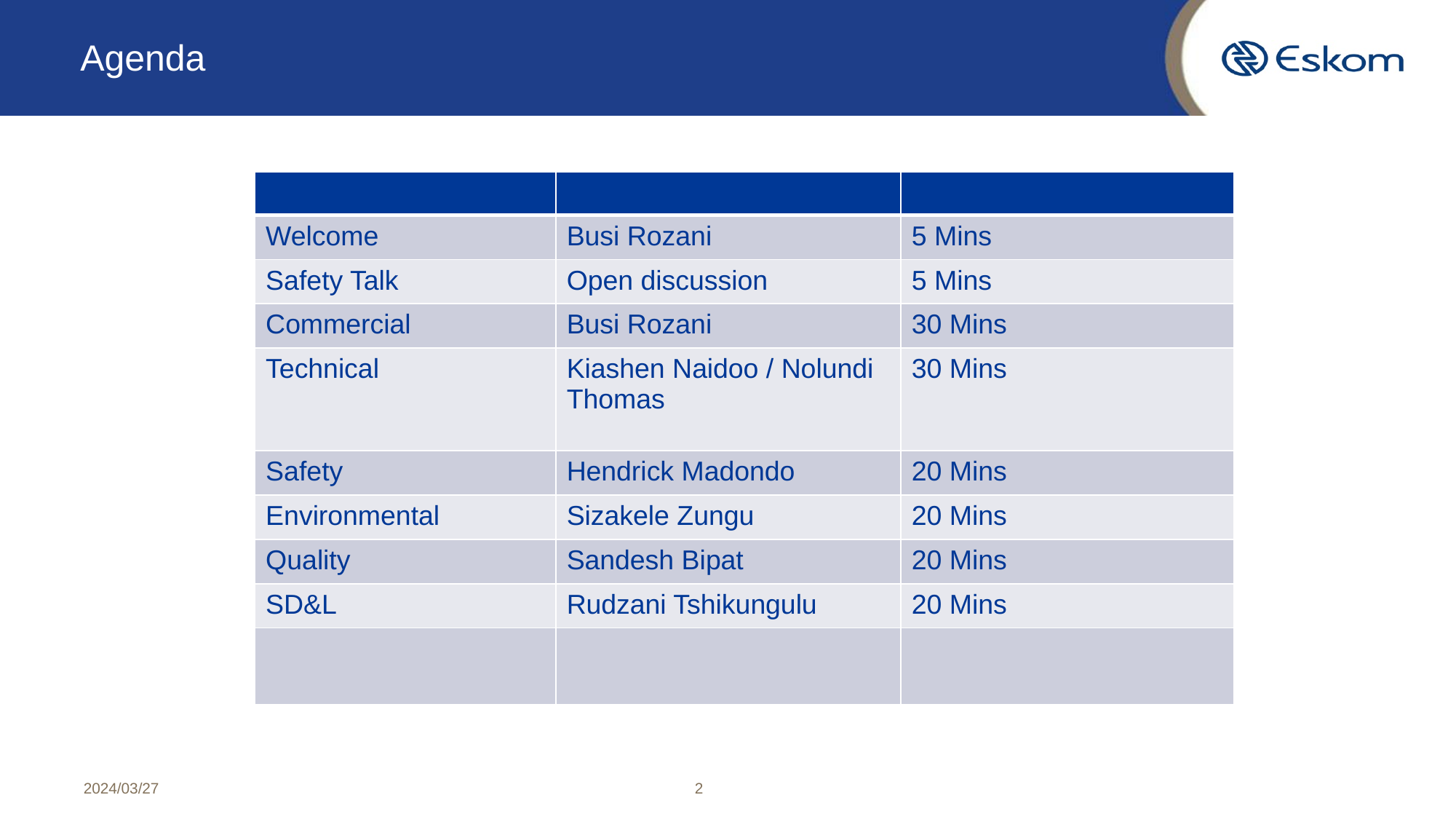

# Agenda
|  |  |  |
| --- | --- | --- |
| Welcome | Busi Rozani | 5 Mins |
| Safety Talk | Open discussion | 5 Mins |
| Commercial | Busi Rozani | 30 Mins |
| Technical | Kiashen Naidoo / Nolundi Thomas | 30 Mins |
| Safety | Hendrick Madondo | 20 Mins |
| Environmental | Sizakele Zungu | 20 Mins |
| Quality | Sandesh Bipat | 20 Mins |
| SD&L | Rudzani Tshikungulu | 20 Mins |
|  |  |  |
2024/03/27
2